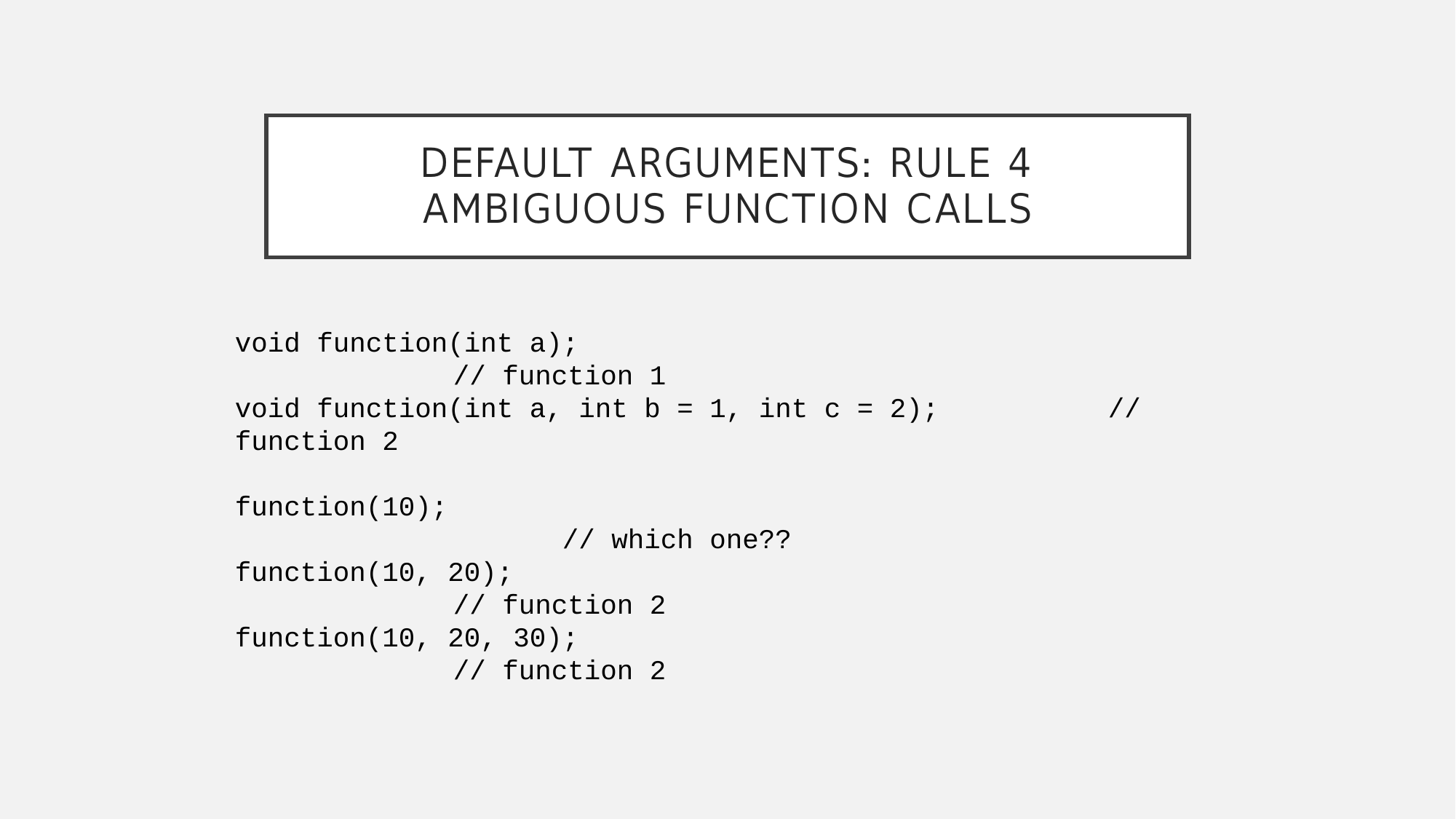

# Default Arguments: Rule 4 Ambiguous Function calls
void function(int a);								// function 1
void function(int a, int b = 1, int c = 2);		// function 2

function(10);											// which one??
function(10, 20);									// function 2
function(10, 20, 30);								// function 2